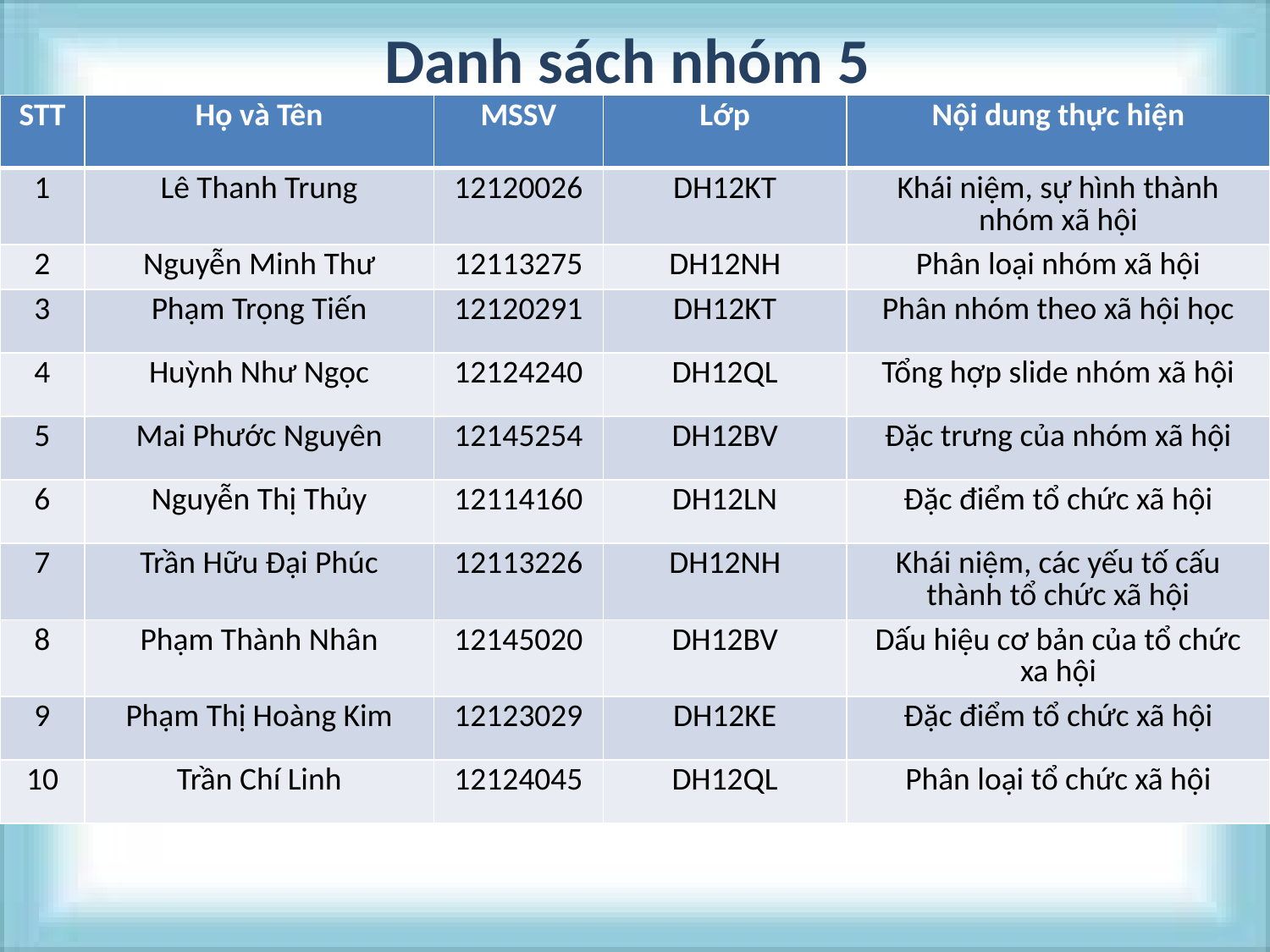

# Danh sách nhóm 5
| STT | Họ và Tên | MSSV | Lớp | Nội dung thực hiện |
| --- | --- | --- | --- | --- |
| 1 | Lê Thanh Trung | 12120026 | DH12KT | Khái niệm, sự hình thành nhóm xã hội |
| 2 | Nguyễn Minh Thư | 12113275 | DH12NH | Phân loại nhóm xã hội |
| 3 | Phạm Trọng Tiến | 12120291 | DH12KT | Phân nhóm theo xã hội học |
| 4 | Huỳnh Như Ngọc | 12124240 | DH12QL | Tổng hợp slide nhóm xã hội |
| 5 | Mai Phước Nguyên | 12145254 | DH12BV | Đặc trưng của nhóm xã hội |
| 6 | Nguyễn Thị Thủy | 12114160 | DH12LN | Đặc điểm tổ chức xã hội |
| 7 | Trần Hữu Đại Phúc | 12113226 | DH12NH | Khái niệm, các yếu tố cấu thành tổ chức xã hội |
| 8 | Phạm Thành Nhân | 12145020 | DH12BV | Dấu hiệu cơ bản của tổ chức xa hội |
| 9 | Phạm Thị Hoàng Kim | 12123029 | DH12KE | Đặc điểm tổ chức xã hội |
| 10 | Trần Chí Linh | 12124045 | DH12QL | Phân loại tổ chức xã hội |